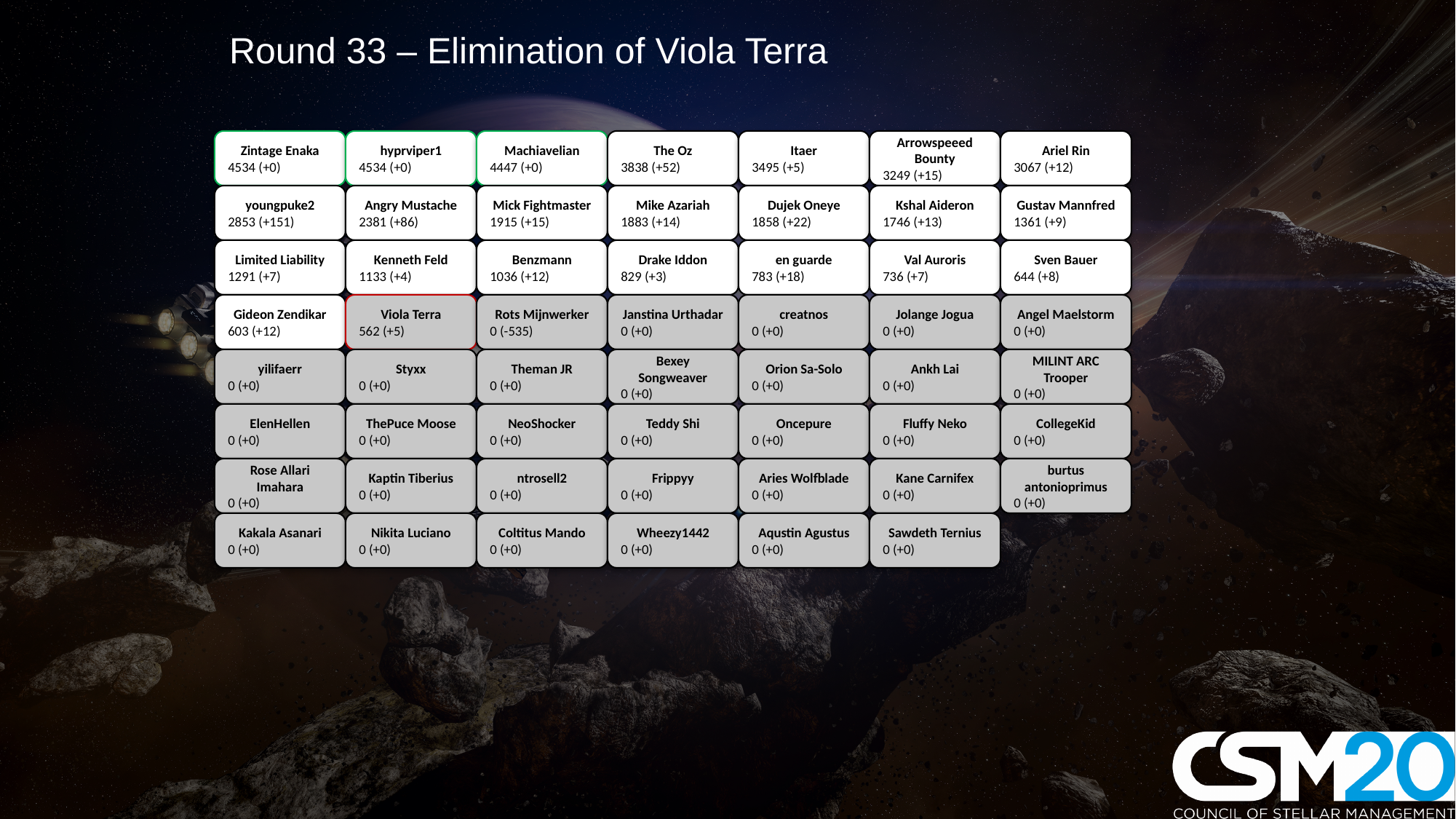

Round 33 – Elimination of Viola Terra
Zintage Enaka
4534 (+0)
hyprviper1
4534 (+0)
Machiavelian
4447 (+0)
The Oz
3838 (+52)
Itaer
3495 (+5)
Arrowspeeed Bounty
3249 (+15)
Ariel Rin
3067 (+12)
youngpuke2
2853 (+151)
Angry Mustache
2381 (+86)
Mick Fightmaster
1915 (+15)
Mike Azariah
1883 (+14)
Dujek Oneye
1858 (+22)
Kshal Aideron
1746 (+13)
Gustav Mannfred
1361 (+9)
Limited Liability
1291 (+7)
Kenneth Feld
1133 (+4)
Benzmann
1036 (+12)
Drake Iddon
829 (+3)
en guarde
783 (+18)
Val Auroris
736 (+7)
Sven Bauer
644 (+8)
Gideon Zendikar
603 (+12)
Viola Terra
562 (+5)
Rots Mijnwerker
0 (-535)
Janstina Urthadar
0 (+0)
creatnos
0 (+0)
Jolange Jogua
0 (+0)
Angel Maelstorm
0 (+0)

yilifaerr
0 (+0)
Styxx
0 (+0)
Theman JR
0 (+0)
Bexey Songweaver
0 (+0)
Orion Sa-Solo
0 (+0)
Ankh Lai
0 (+0)
MILINT ARC Trooper
0 (+0)
ElenHellen
0 (+0)
ThePuce Moose
0 (+0)
NeoShocker
0 (+0)
Teddy Shi
0 (+0)
Oncepure
0 (+0)
Fluffy Neko
0 (+0)
CollegeKid
0 (+0)
Rose Allari Imahara
0 (+0)
Kaptin Tiberius
0 (+0)
ntrosell2
0 (+0)
Frippyy
0 (+0)
Aries Wolfblade
0 (+0)
Kane Carnifex
0 (+0)
burtus antonioprimus
0 (+0)
Kakala Asanari
0 (+0)
Nikita Luciano
0 (+0)
Coltitus Mando
0 (+0)
Wheezy1442
0 (+0)
Aqustin Agustus
0 (+0)
Sawdeth Ternius
0 (+0)
#